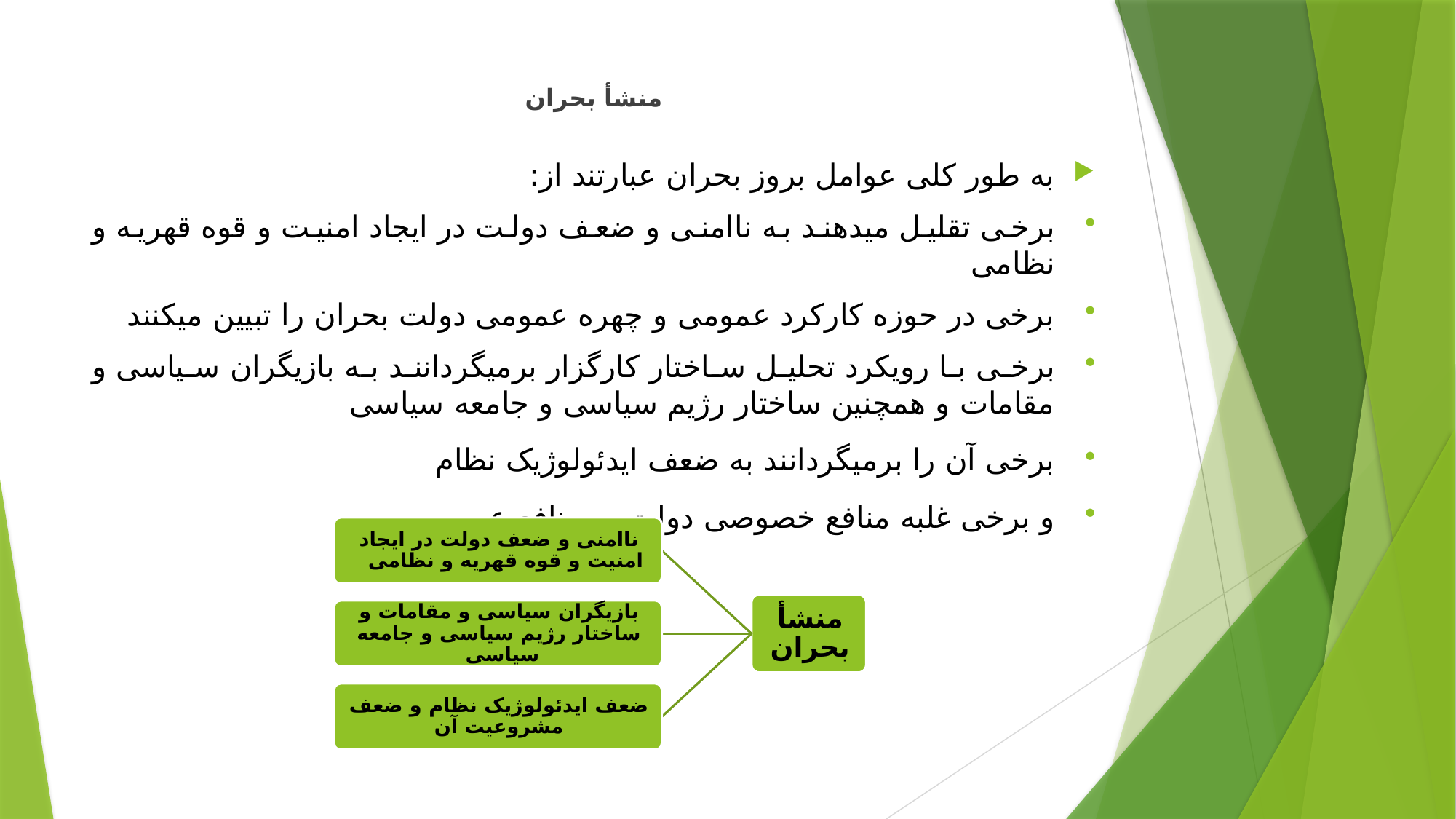

# منشأ بحران
به طور کلی عوامل بروز بحران عبارتند از:
برخی تقلیل میدهند به ناامنی و ضعف دولت در ایجاد امنیت و قوه قهریه و نظامی
برخی در حوزه کارکرد عمومی و چهره عمومی دولت بحران را تبیین میکنند
برخی با رویکرد تحلیل ساختار کارگزار برمیگردانند به بازیگران سیاسی و مقامات و همچنین ساختار رژیم سیاسی و جامعه سیاسی
برخی آن را برمیگردانند به ضعف ایدئولوژیک نظام
و برخی غلبه منافع خصوصی دولت بر منافع عمومی

منشأ بحران

ناامنی و ضعف دولت در ایجاد امنیت و قوه قهریه و نظامی

بازیگران سیاسی و مقامات و ساختار رژیم سیاسی و جامعه سیاسی

ضعف ایدئولوژیک نظام و ضعف مشروعیت آن